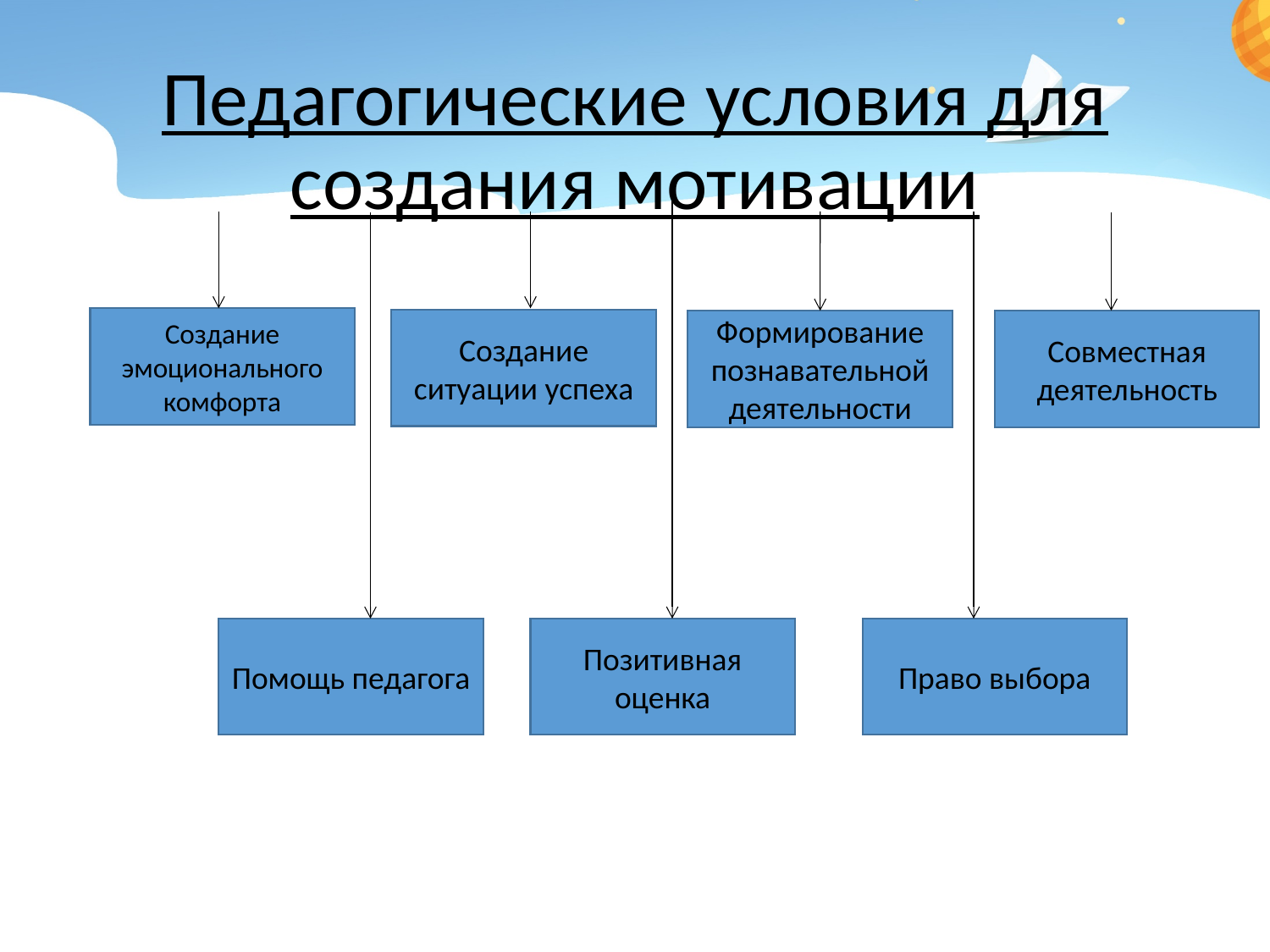

# Педагогические условия для создания мотивации
Создание эмоционального комфорта
Создание ситуации успеха
Формирование познавательной деятельности
Совместная деятельность
Помощь педагога
Позитивная оценка
Право выбора